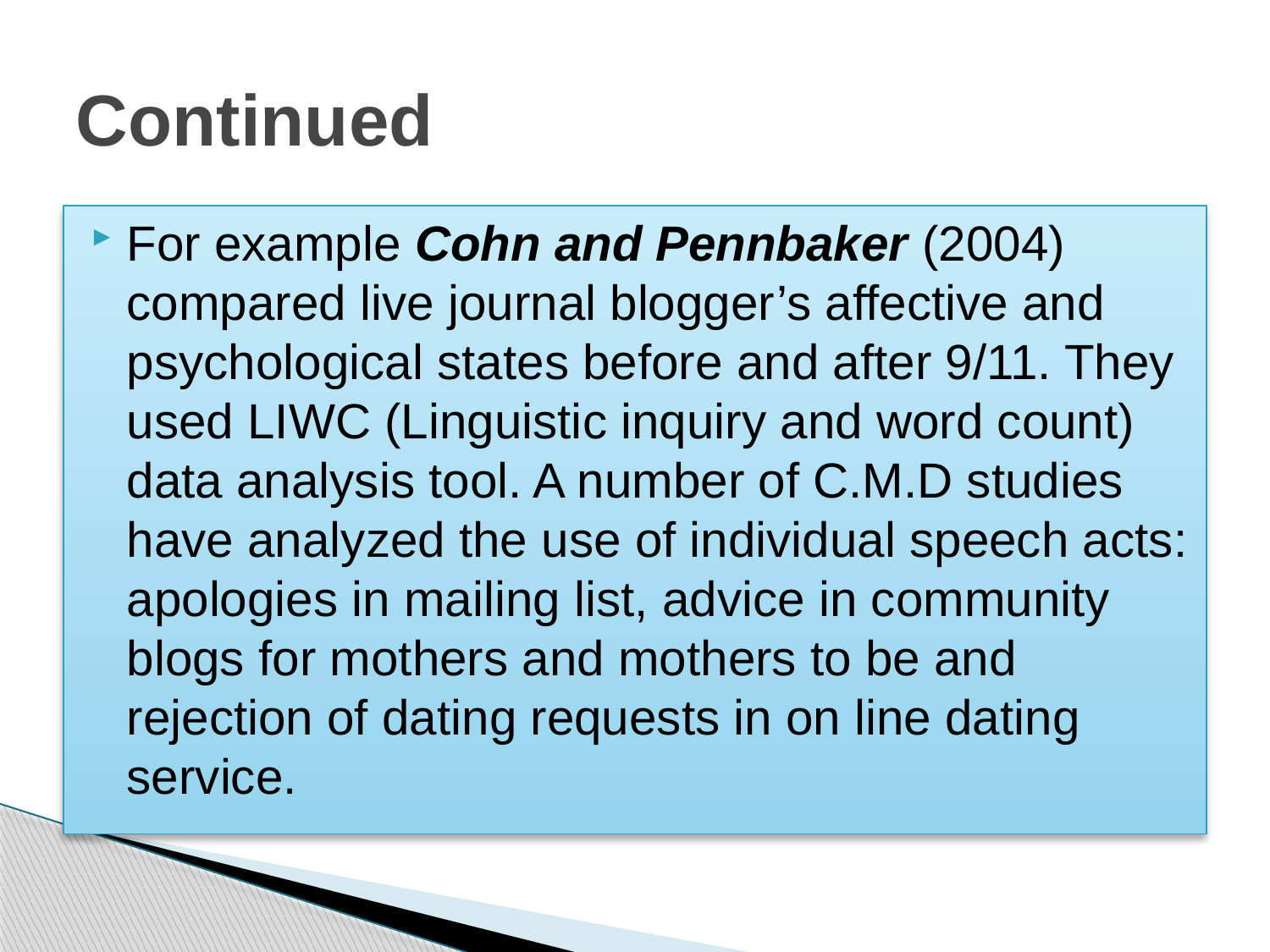

# Continued
For example Cohn and Pennbaker (2004) compared live journal blogger’s affective and psychological states before and after 9/11. They used LIWC (Linguistic inquiry and word count) data analysis tool. A number of C.M.D studies have analyzed the use of individual speech acts: apologies in mailing list, advice in community blogs for mothers and mothers to be and rejection of dating requests in on line dating service.